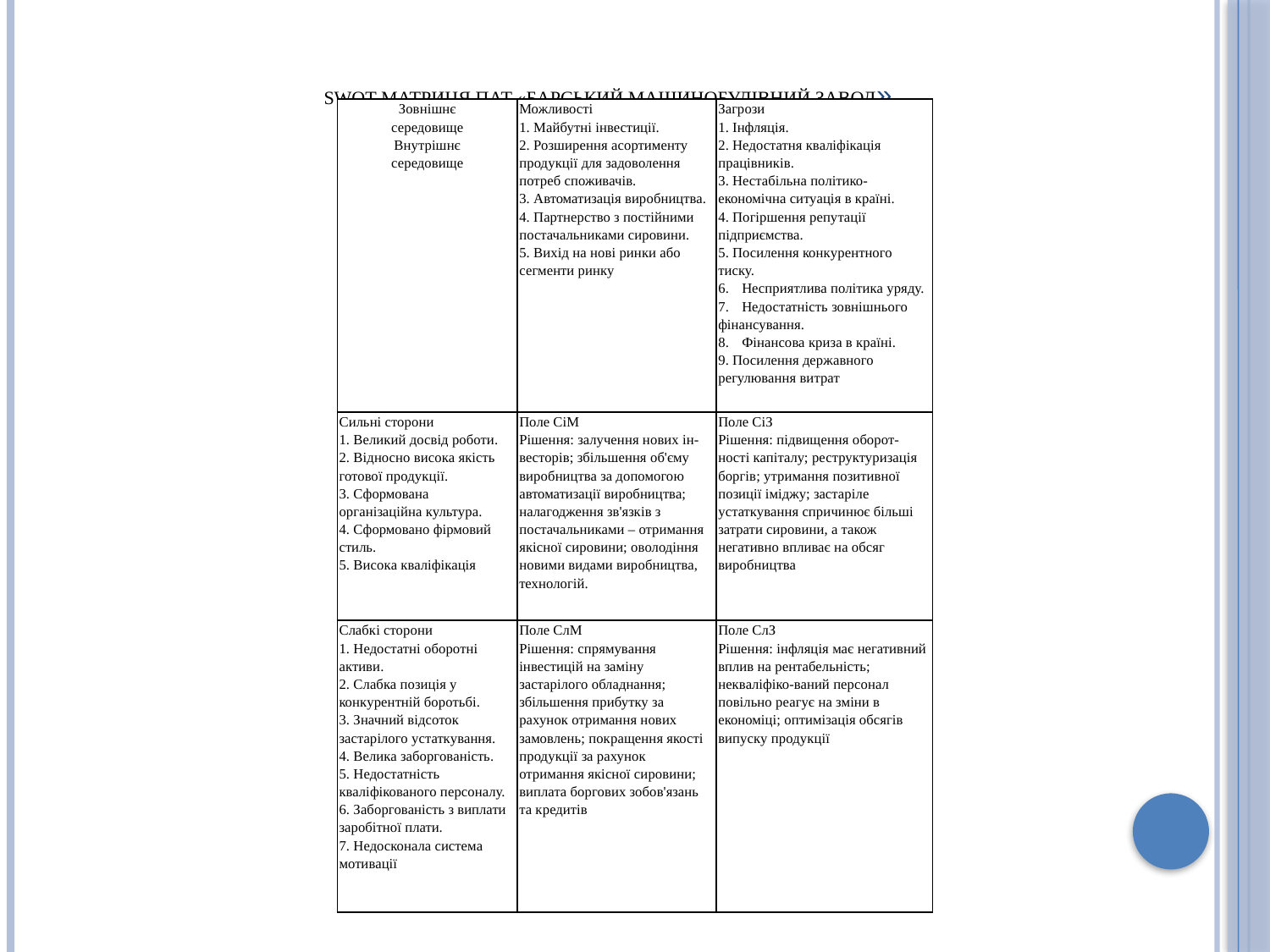

# SWOT-матриця ПАТ «Барський машинобудiвний завод»
| Зовнішнє середовище Внутрішнє середовище | Можливості 1. Майбутні інвестиції. 2. Розширення асортименту продукції для задоволення потреб споживачів. 3. Автоматизація виробництва. 4. Партнерство з постійними постачальниками сировини. 5. Вихід на нові ринки або сегменти ринку | Загрози 1. Інфляція. 2. Недостатня кваліфікація працівників. 3. Нестабільна політико-економічна ситуація в країні. 4. Погіршення репутації підприємства. 5. Посилення конкурентного тиску. 6. Несприятлива політика уряду. 7. Недостатність зовнішнього фінансування. 8. Фінансова криза в країні. 9. Посилення державного регулювання витрат |
| --- | --- | --- |
| Сильні сторони 1. Великий досвід роботи. 2. Відносно висока якість готової продукції. 3. Сформована організаційна культура. 4. Сформовано фірмовий стиль. 5. Висока кваліфікація | Поле СіМ Рішення: залучення нових ін-весторів; збільшення об'єму виробництва за допомогою автоматизації виробництва; налагодження зв'язків з постачальниками – отримання якісної сировини; оволодіння новими видами виробництва, технологій. | Поле СіЗ Рішення: підвищення оборот-ності капіталу; реструктуризація боргів; утримання позитивної позиції іміджу; застаріле устаткування спричинює більші затрати сировини, а також негативно впливає на обсяг виробництва |
| Слабкі сторони 1. Недостатні оборотні активи. 2. Слабка позиція у конкурентній боротьбі. 3. Значний відсоток застарілого устаткування. 4. Велика заборгованість. 5. Недостатність кваліфікованого персоналу. 6. Заборгованість з виплати заробітної плати. 7. Недосконала система мотивації | Поле СлМ Рішення: спрямування інвестицій на заміну застарілого обладнання; збільшення прибутку за рахунок отримання нових замовлень; покращення якості продукції за рахунок отримання якісної сировини; виплата боргових зобов'язань та кредитів | Поле СлЗ Рішення: інфляція має негативний вплив на рентабельність; некваліфіко-ваний персонал повільно реагує на зміни в економіці; оптимізація обсягів випуску продукції |